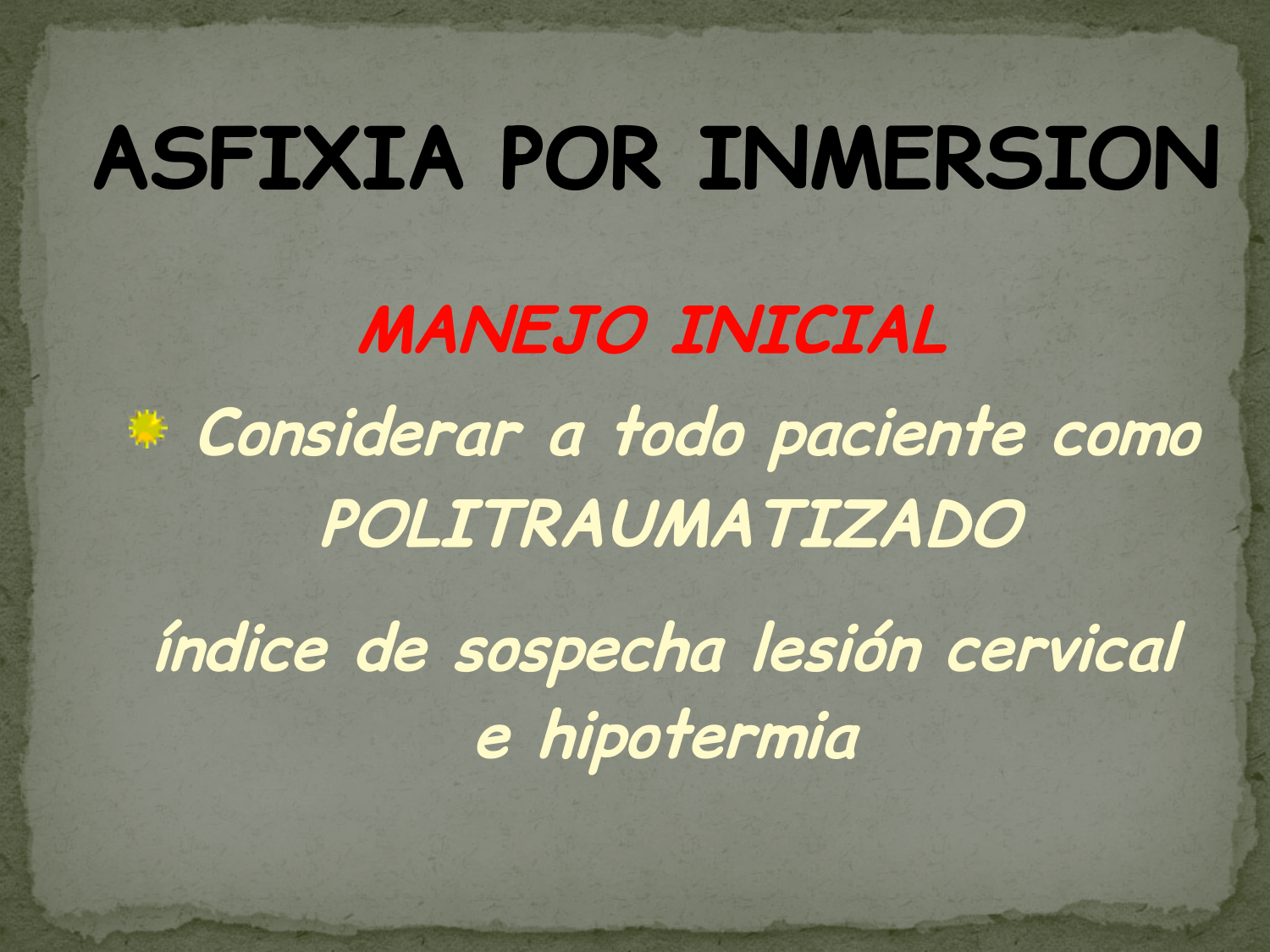

# ASFIXIA POR INMERSION
MANEJO INICIAL
 Considerar a todo paciente como POLITRAUMATIZADO
índice de sospecha lesión cervical
e hipotermia